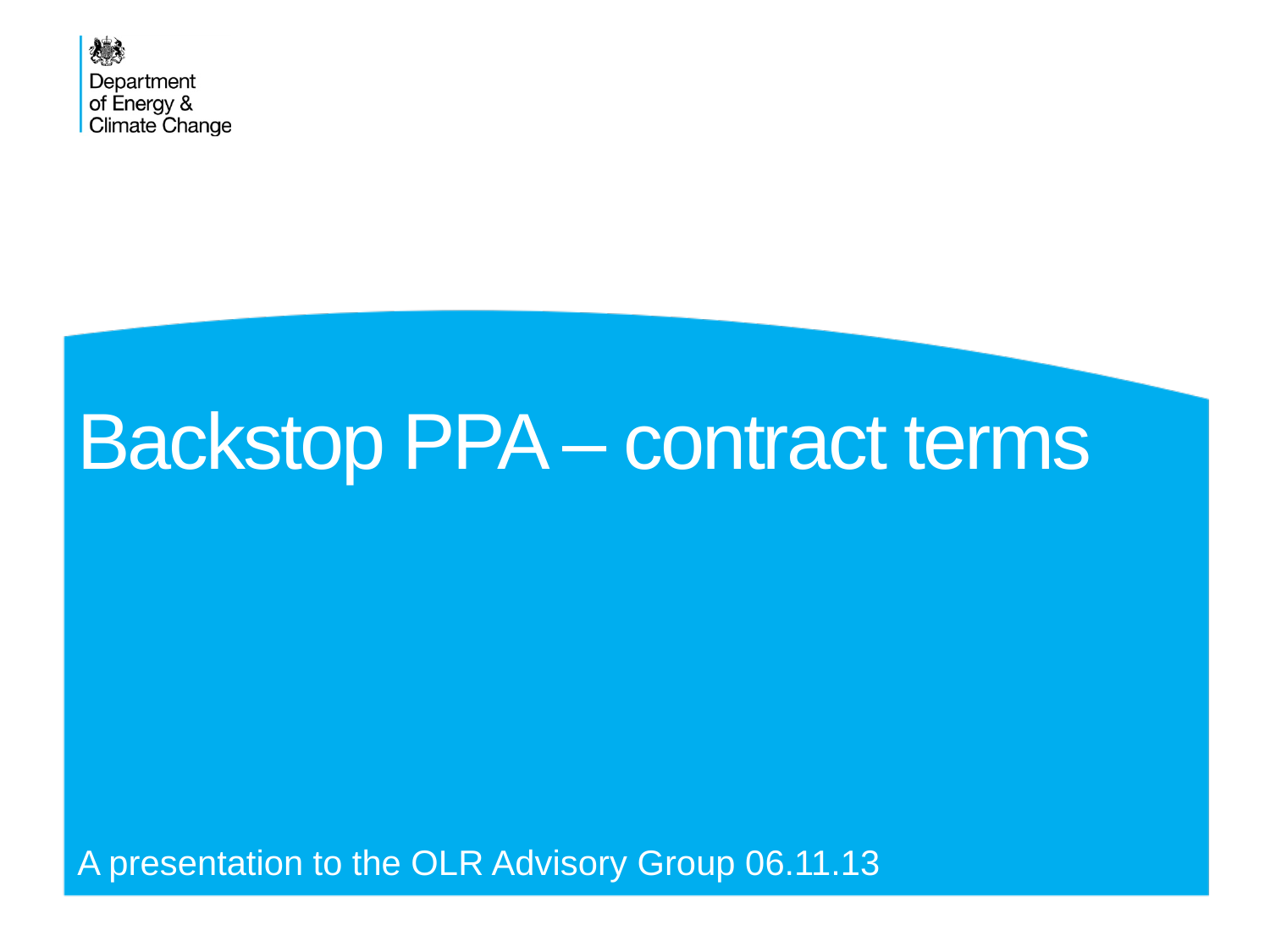

# Backstop PPA – contract terms
A presentation to the OLR Advisory Group 06.11.13